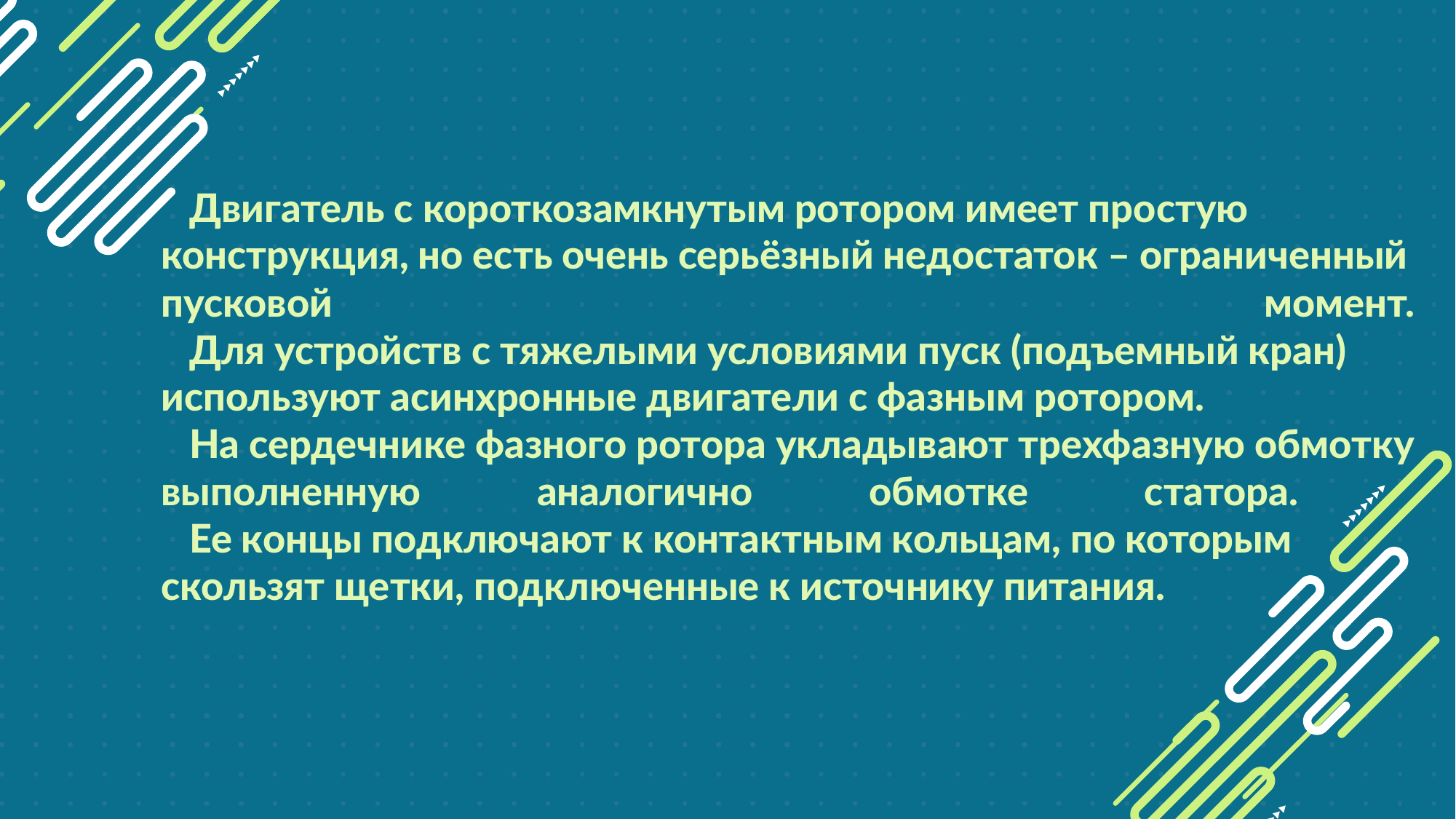

Двигатель с короткозамкнутым ротором имеет простую
конструкция, но есть очень серьёзный недостаток – ограниченный
пусковой момент.
   Для устройств с тяжелыми условиями пуск (подъемный кран)
используют асинхронные двигатели с фазным ротором.
   На сердечнике фазного ротора укладывают трехфазную обмотку
выполненную аналогично обмотке статора.
   Ее концы подключают к контактным кольцам, по которым
скользят щетки, подключенные к источнику питания.